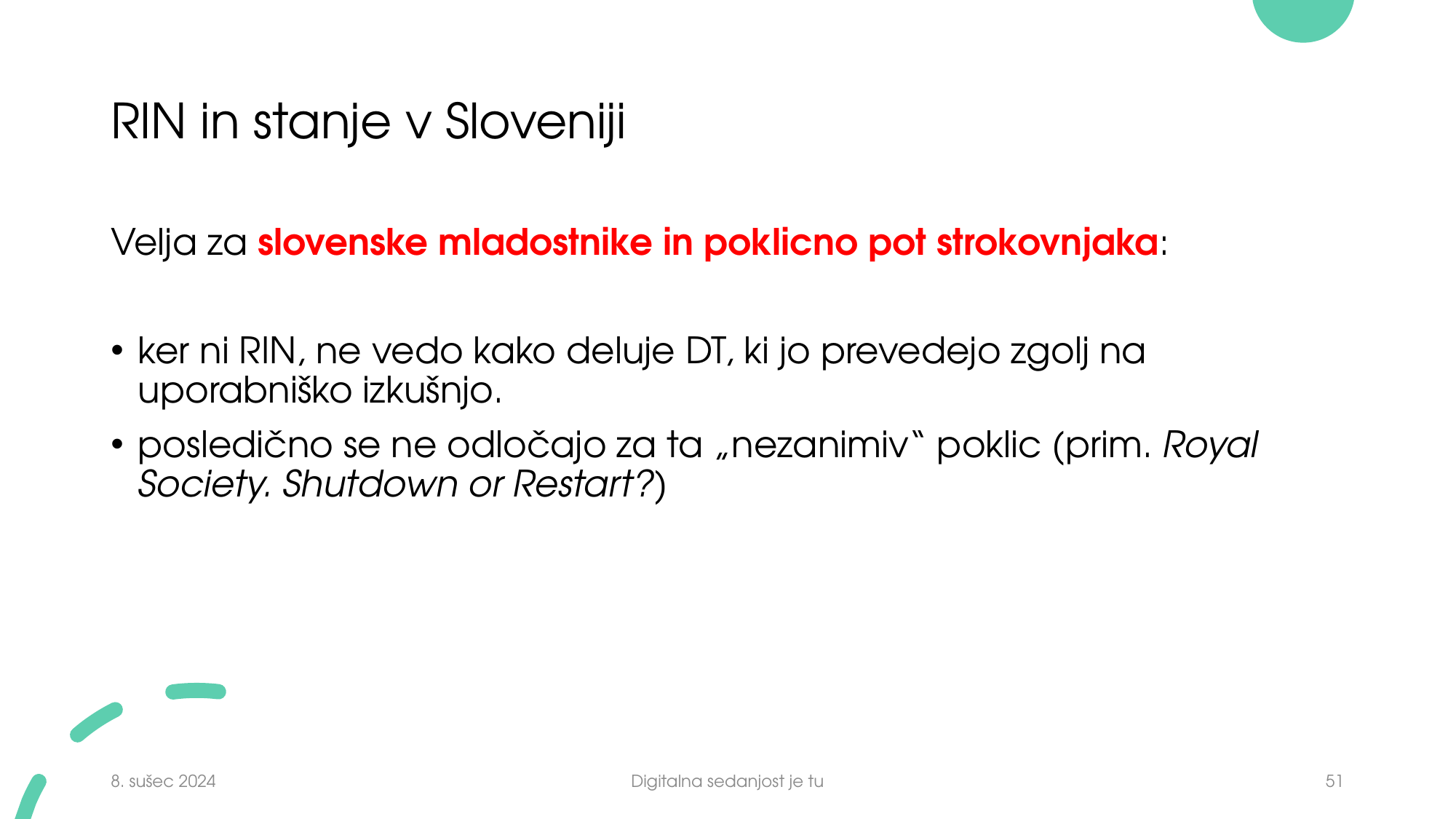

# RIN in stanje v Sloveniji
Velja za slovenske mladostnike in poklicno pot strokovnjaka:

ker ni RIN, ne vedo kako deluje DT, ki jo prevedejo zgolj na uporabniško izkušnjo.
posledično se ne odločajo za ta „nezanimiv“ poklic (prim. Royal Society. Shutdown or Restart?)
8. sušec 2024
Digitalna sedanjost je tu
51